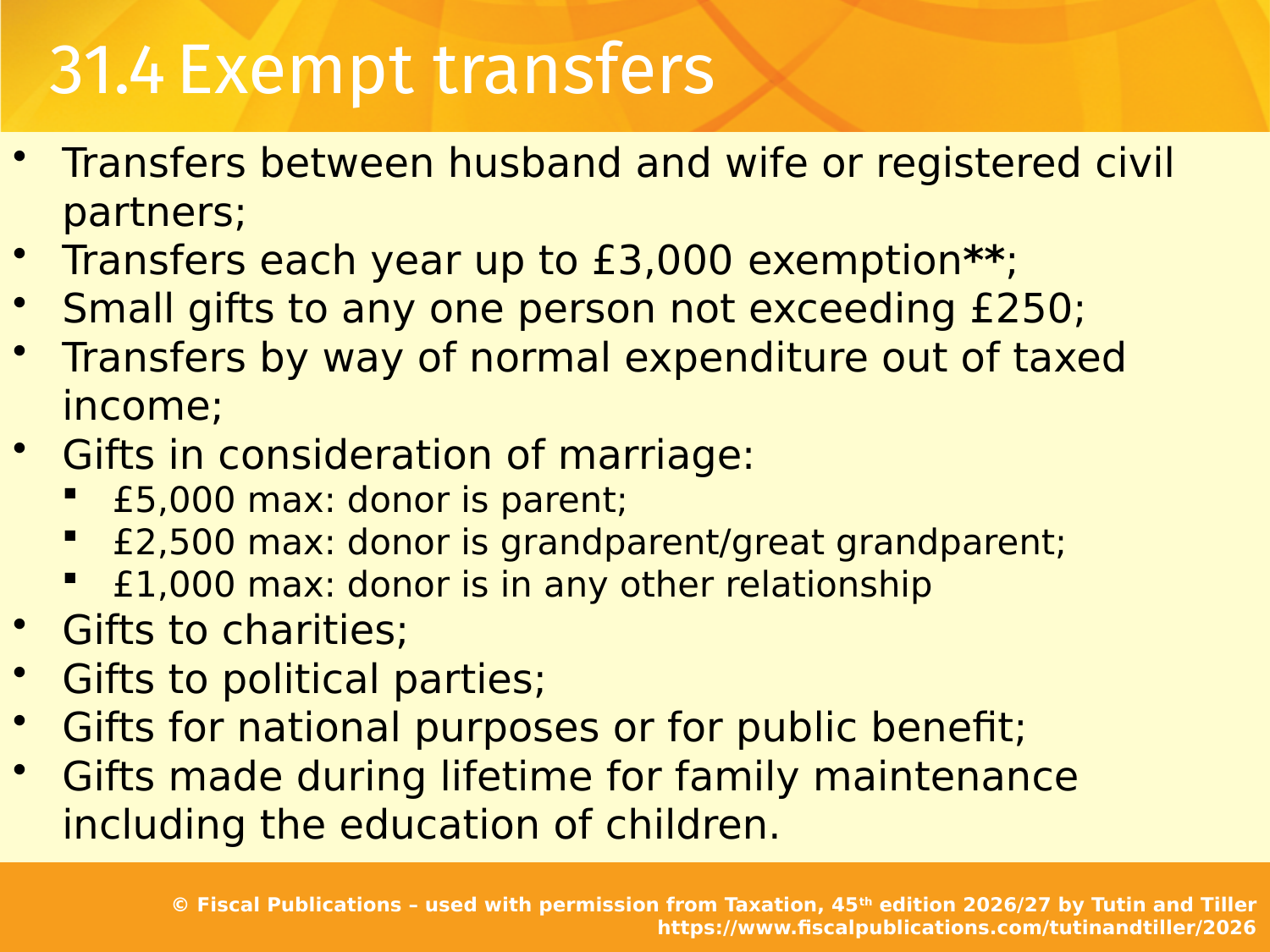

# 31.4	Exempt transfers
Transfers between husband and wife or registered civil partners;
Transfers each year up to £3,000 exemption**;
Small gifts to any one person not exceeding £250;
Transfers by way of normal expenditure out of taxed income;
Gifts in consideration of marriage:
£5,000 max: donor is parent;
£2,500 max: donor is grandparent/great grandparent;
£1,000 max: donor is in any other relationship
Gifts to charities;
Gifts to political parties;
Gifts for national purposes or for public benefit;
Gifts made during lifetime for family maintenance including the education of children.